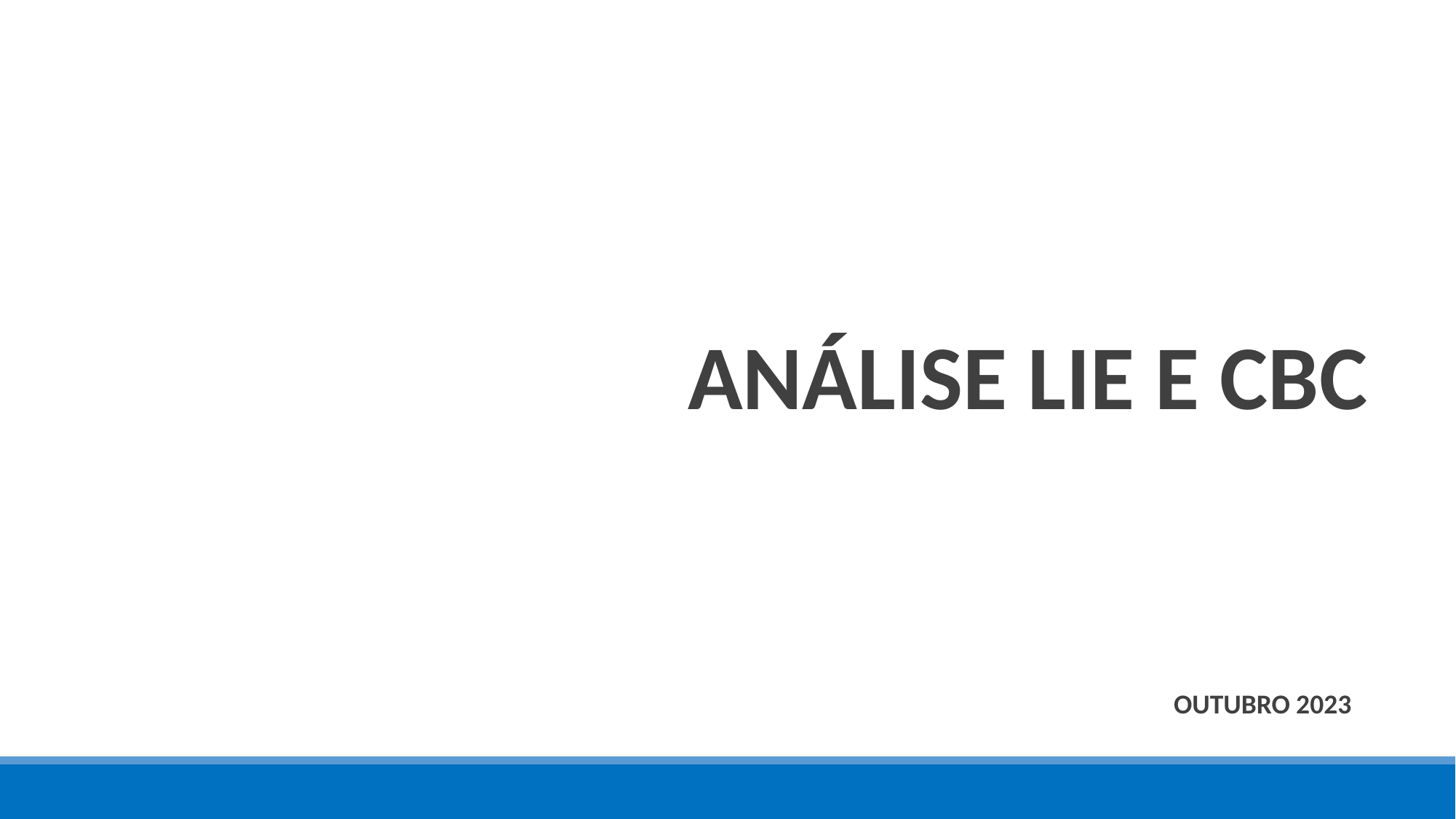

# ANÁLISE LIE E CBC
OUTUBRO 2023